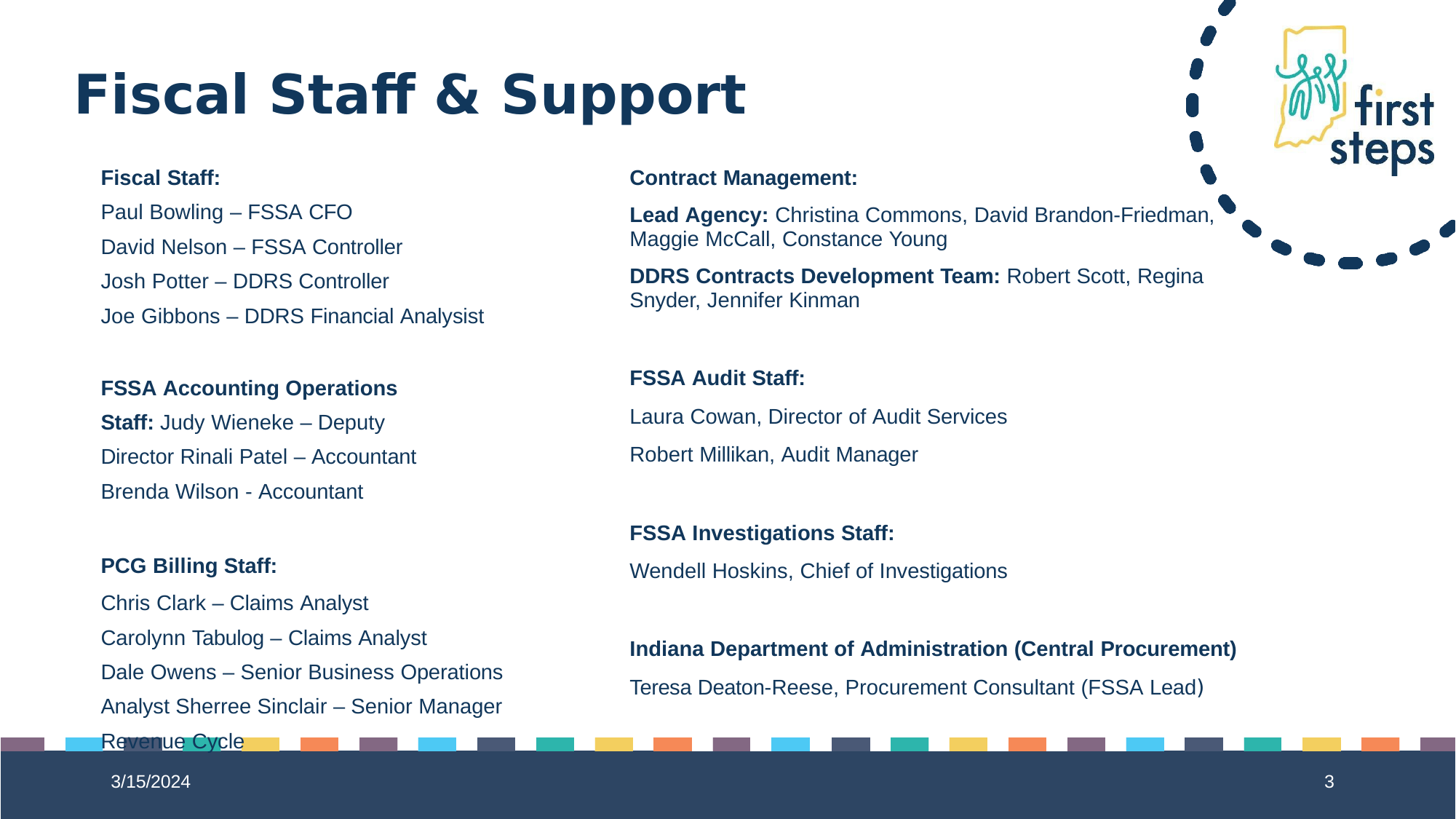

# Fiscal Staff & Support
Contract Management:
Lead Agency: Christina Commons, David Brandon-Friedman,
Maggie McCall, Constance Young
DDRS Contracts Development Team: Robert Scott, Regina
Snyder, Jennifer Kinman

FSSA Audit Staff:
Laura Cowan, Director of Audit Services
Robert Millikan, Audit Manager

FSSA Investigations Staff:
Wendell Hoskins, Chief of Investigations

Indiana Department of Administration (Central Procurement)
Teresa Deaton-Reese, Procurement Consultant (FSSA Lead)
Fiscal Staff:
Paul Bowling – FSSA CFO
David Nelson – FSSA Controller
Josh Potter – DDRS Controller
Joe Gibbons – DDRS Financial Analysist

FSSA Accounting Operations Staff: Judy Wieneke – Deputy Director Rinali Patel – Accountant
Brenda Wilson - Accountant

PCG Billing Staff:
Chris Clark – Claims Analyst Carolynn Tabulog – Claims Analyst
Dale Owens – Senior Business Operations Analyst Sherree Sinclair – Senior Manager Revenue Cycle
3/15/2024
3